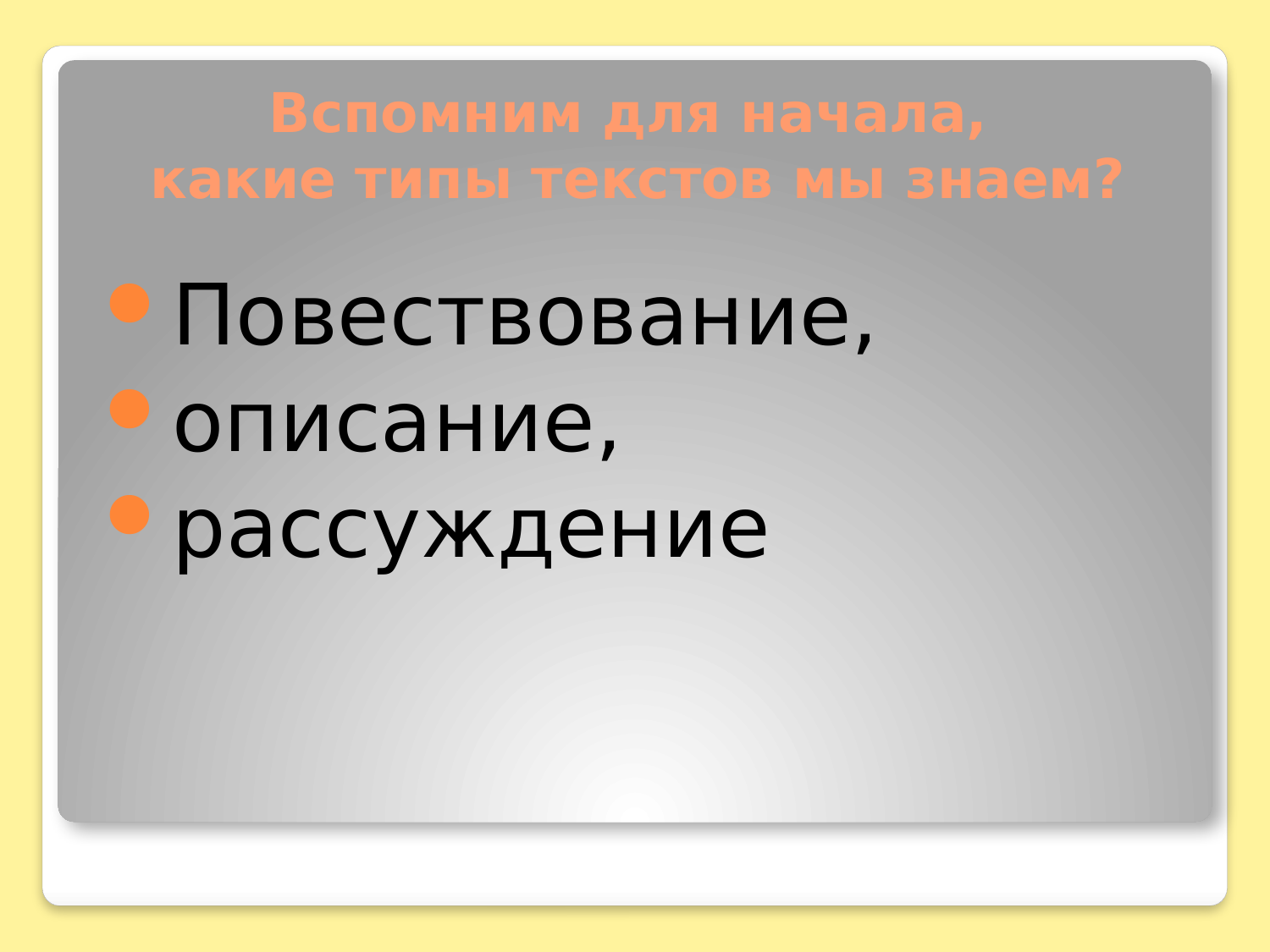

# Вспомним для начала, какие типы текстов мы знаем?
Повествование,
описание,
рассуждение